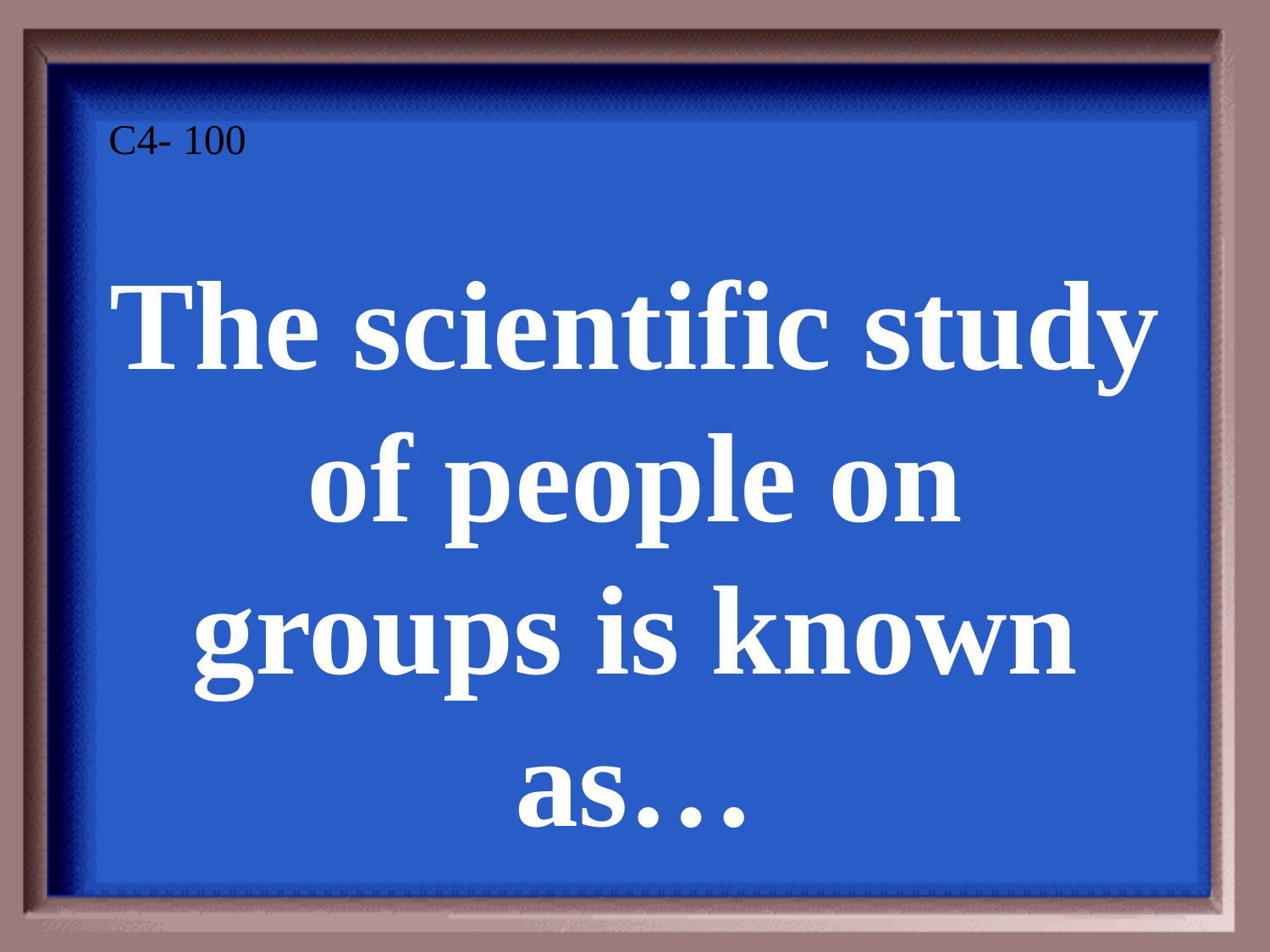

The scientific study of people on groups is known as…
C4- 100